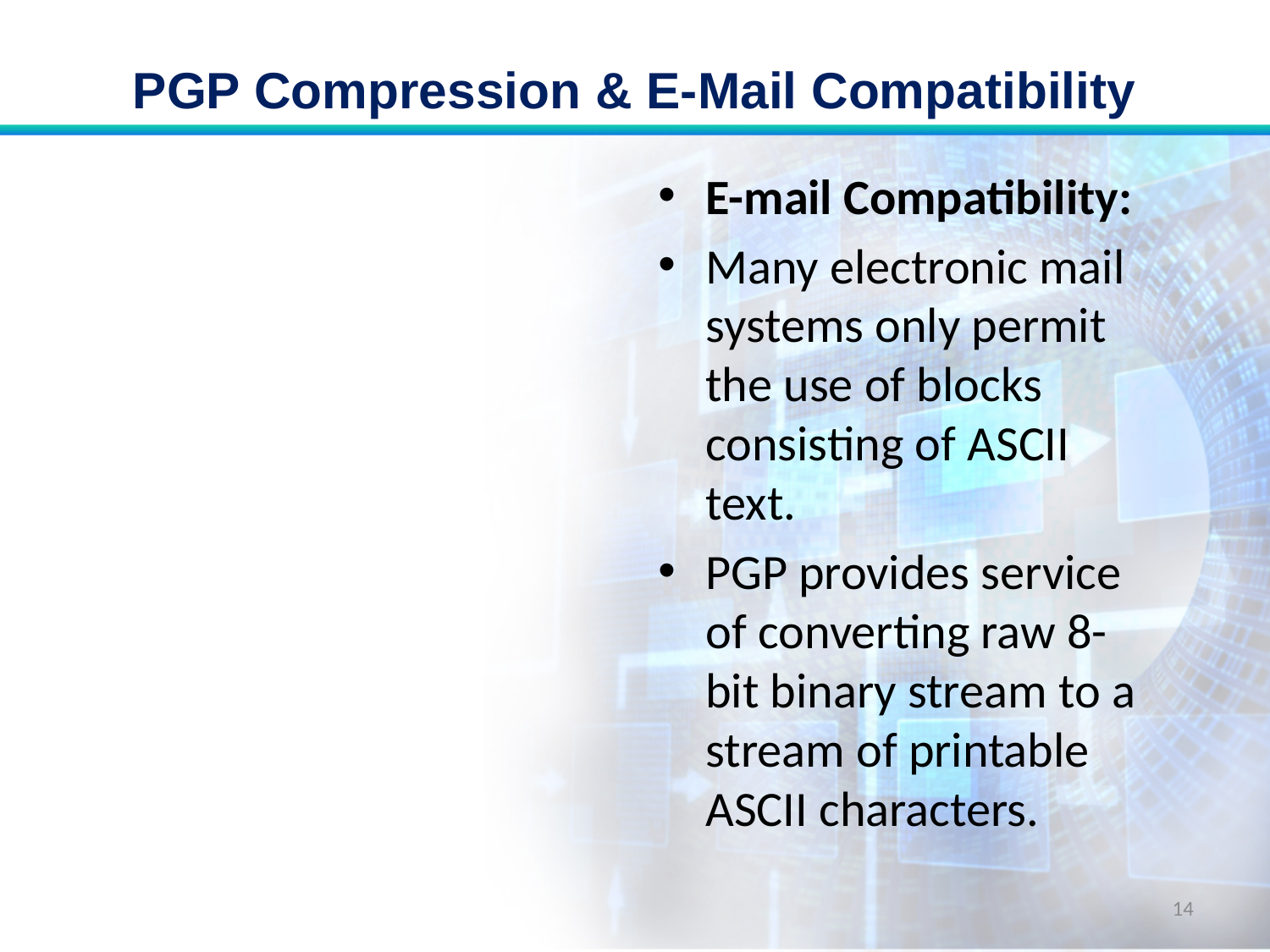

# PGP Compression & E-Mail Compatibility
E-mail Compatibility:
Many electronic mail systems only permit the use of blocks consisting of ASCII text.
PGP provides service of converting raw 8-bit binary stream to a stream of printable ASCII characters.

14